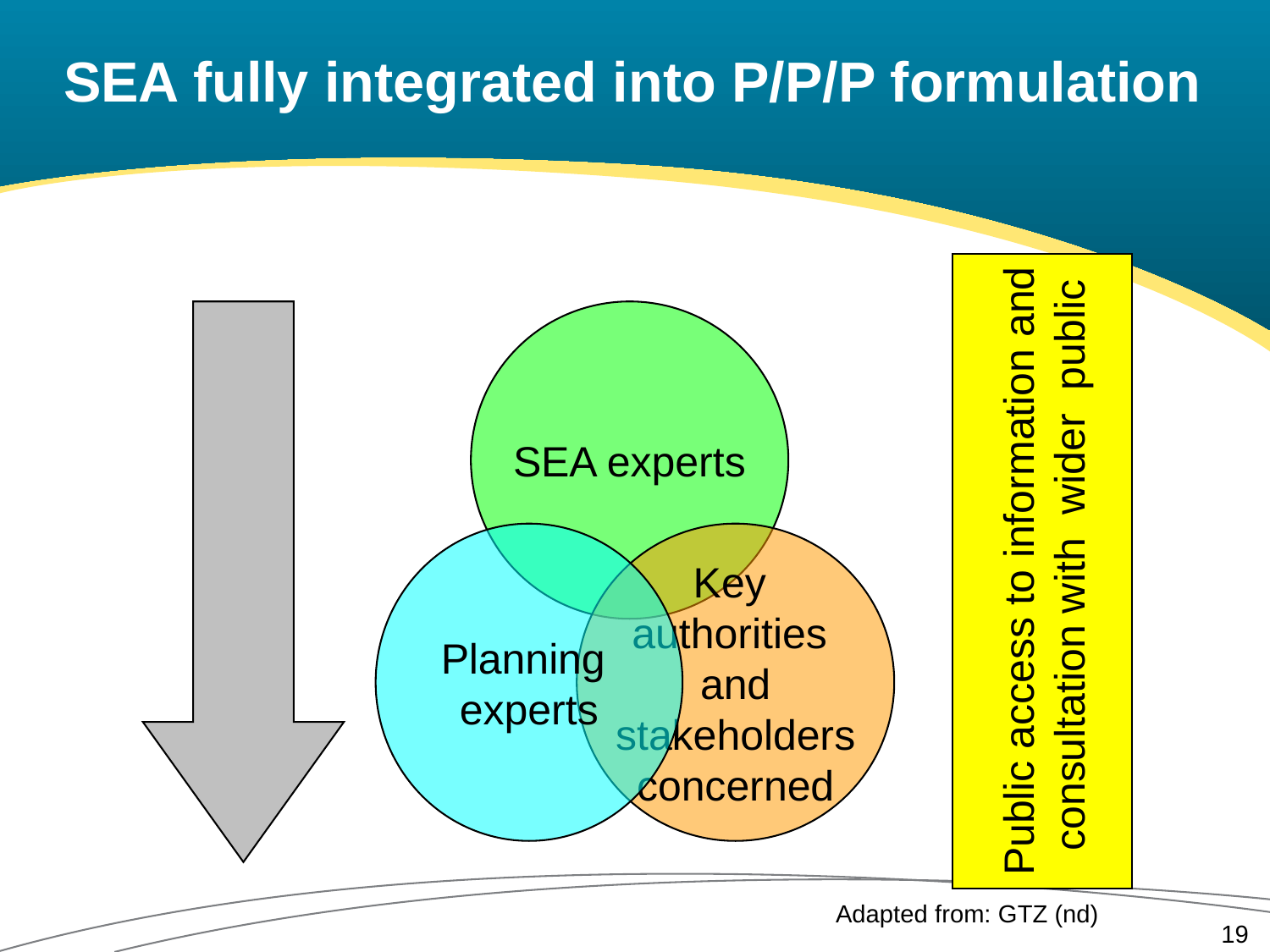

# SEA fully integrated into P/P/P formulation
Public access to information and
 consultation with  wider  public

SEA experts
Planning
experts
Key
authorities
and
stakeholders
concerned
Adapted from: GTZ (nd)
19